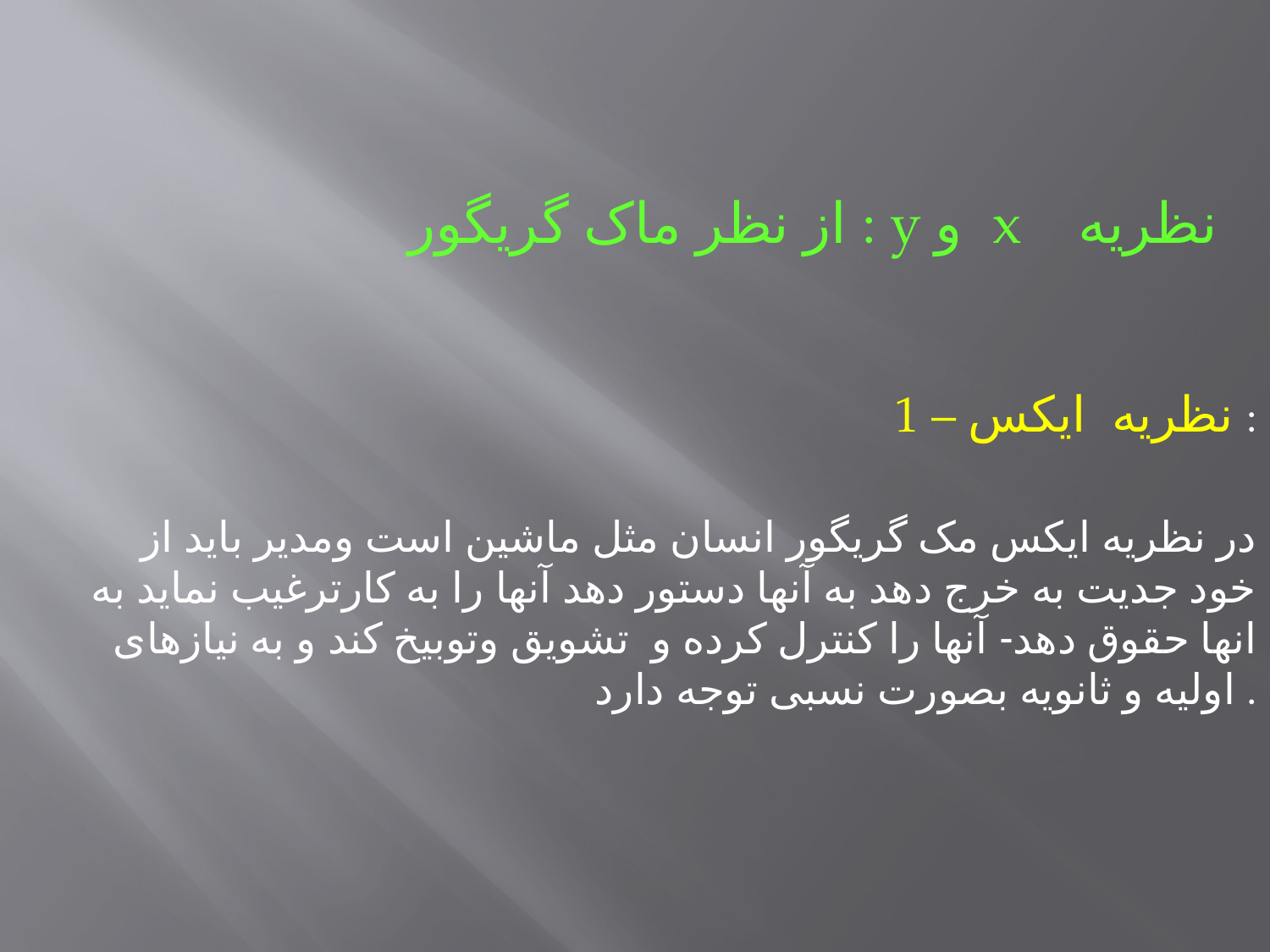

از نظر ماک گریگور : y و  x    نظریه

    1 – نظریه  ایکس :

    در نظریه ایکس مک گریگور انسان مثل ماشین است ومدیر باید از خود جدیت به خرج دهد به آنها دستور دهد آنها را به کارترغیب نماید به انها حقوق دهد- آنها را کنترل کرده و  تشویق وتوبیخ کند و به نیازهای اولیه و ثانویه بصورت نسبی توجه دارد .